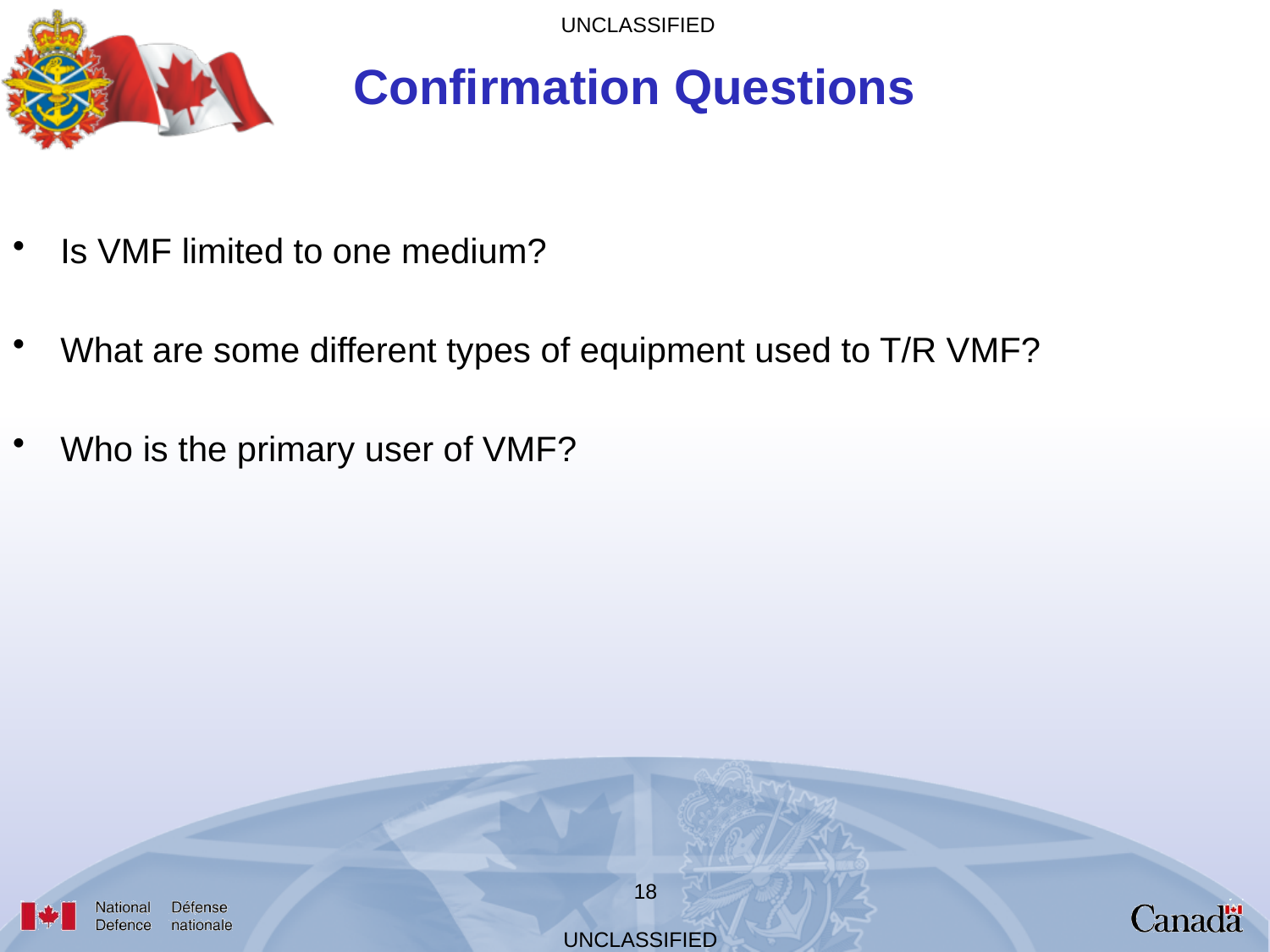

Confirmation Questions
Is VMF limited to one medium?

What are some different types of equipment used to T/R VMF?

Who is the primary user of VMF?